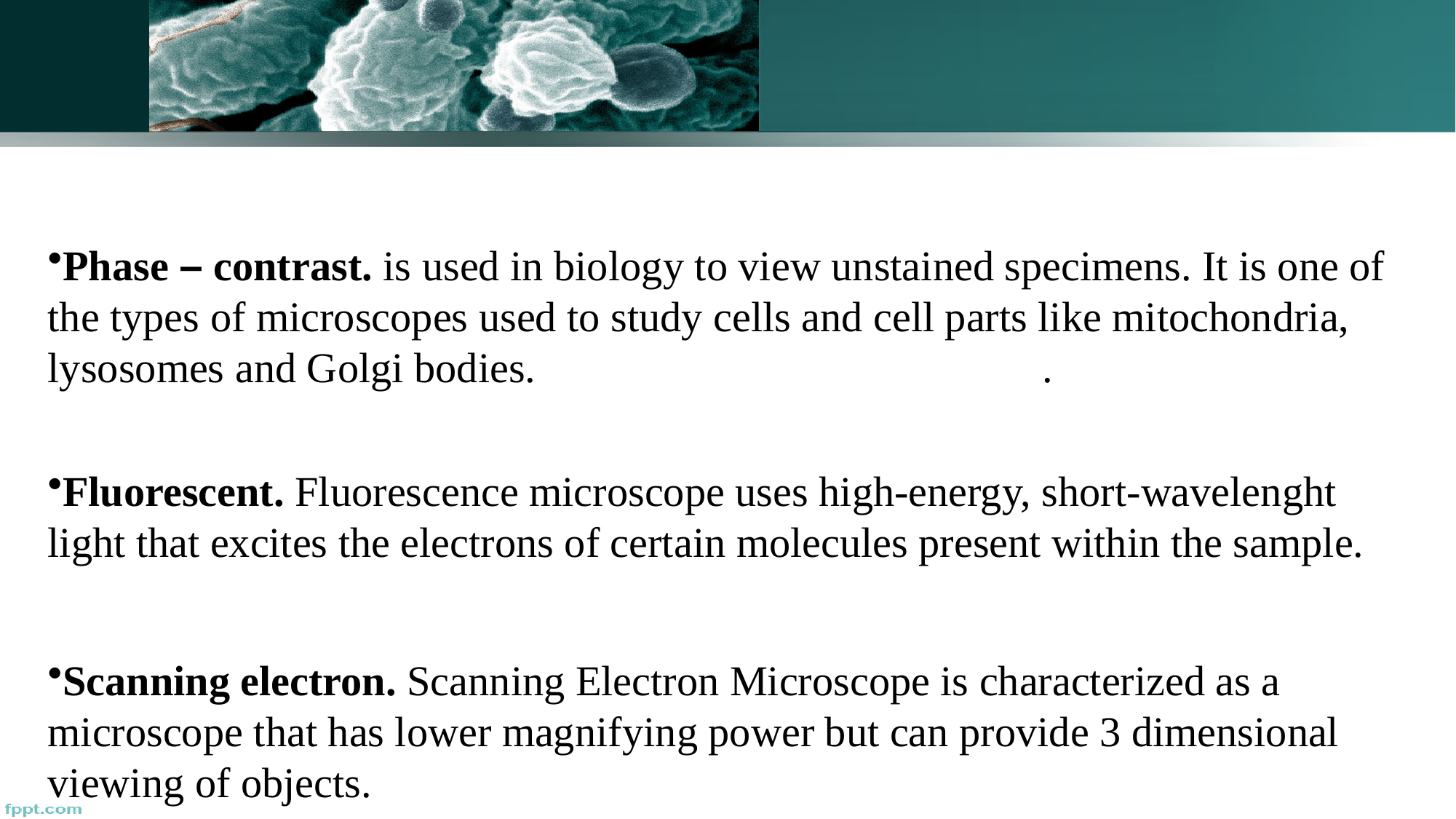

Phase – contrast. is used in biology to view unstained specimens. It is one of the types of microscopes used to study cells and cell parts like mitochondria, lysosomes and Golgi bodies.                                                .
Fluorescent. Fluorescence microscope uses high-energy, short-wavelenght light that excites the electrons of certain molecules present within the sample.

Scanning electron. Scanning Electron Microscope is characterized as a microscope that has lower magnifying power but can provide 3 dimensional viewing of objects.